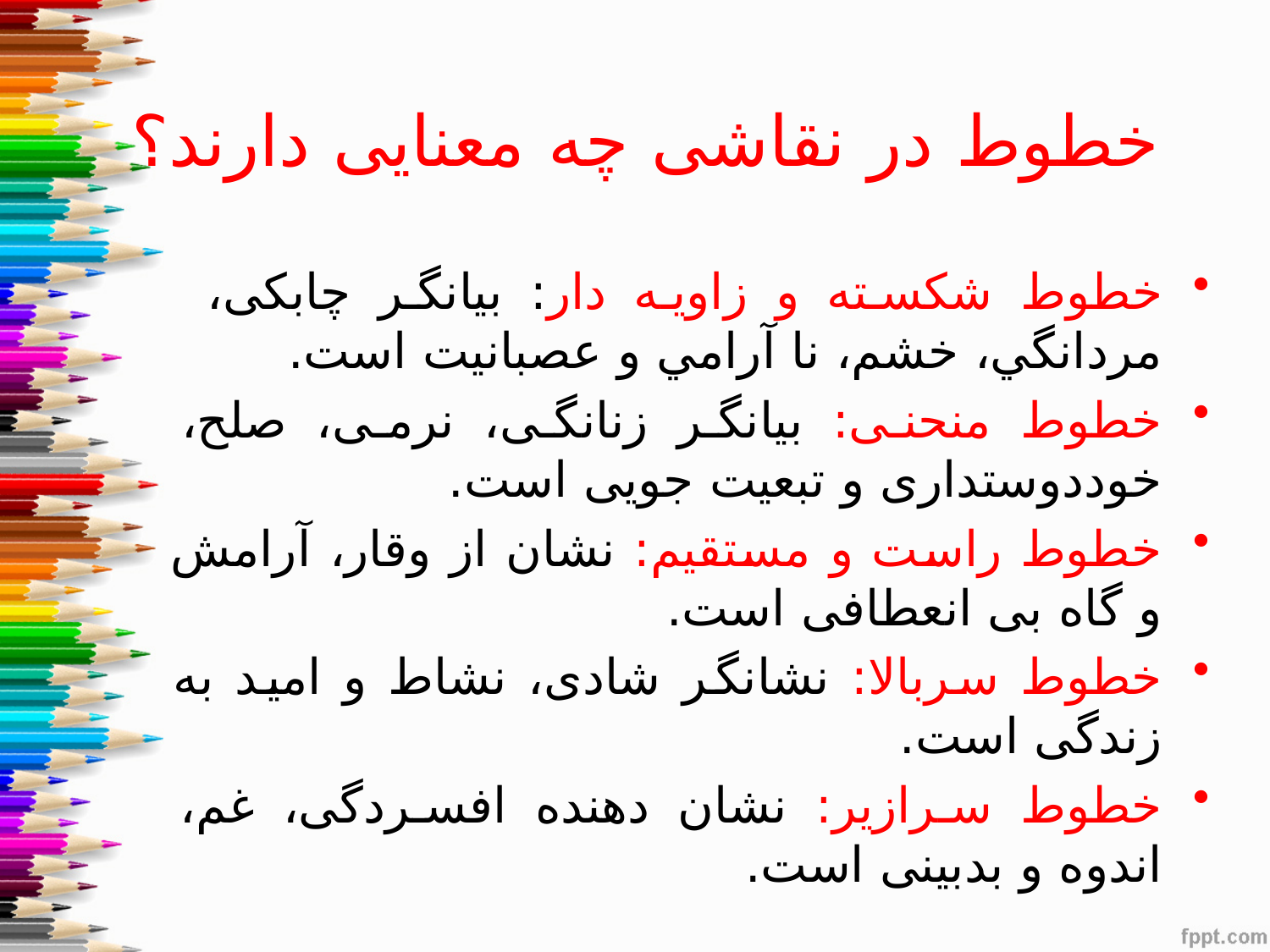

# خطوط در نقاشی چه معنایی دارند؟
خطوط شکسته و زاویه دار: بيانگر چابکی،  مردانگي، خشم، نا آرامي و عصبانيت است.
خطوط منحنی: بیانگر زنانگی، نرمی، صلح، خوددوستداری و تبعیت جویی است.
خطوط راست و مستقیم: نشان از وقار، آرامش و گاه بی انعطافی است.
خطوط سربالا: نشانگر شادی، نشاط و امید به زندگی است.
خطوط سرازیر: نشان دهنده افسردگی، غم، اندوه و بدبینی است.